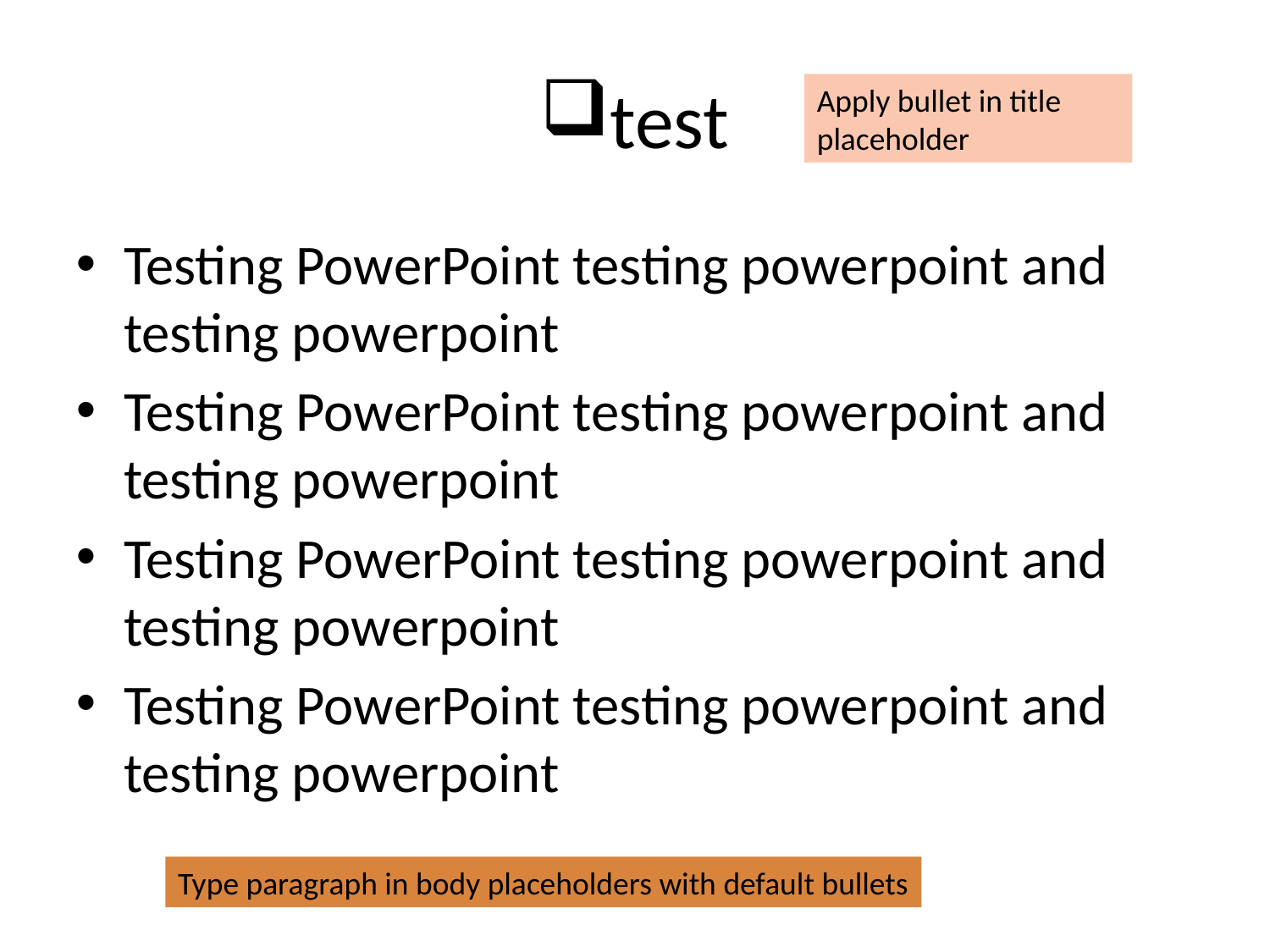

# test
Apply bullet in title placeholder
Testing PowerPoint testing powerpoint and testing powerpoint
Testing PowerPoint testing powerpoint and testing powerpoint
Testing PowerPoint testing powerpoint and testing powerpoint
Testing PowerPoint testing powerpoint and testing powerpoint

Type paragraph in body placeholders with default bullets